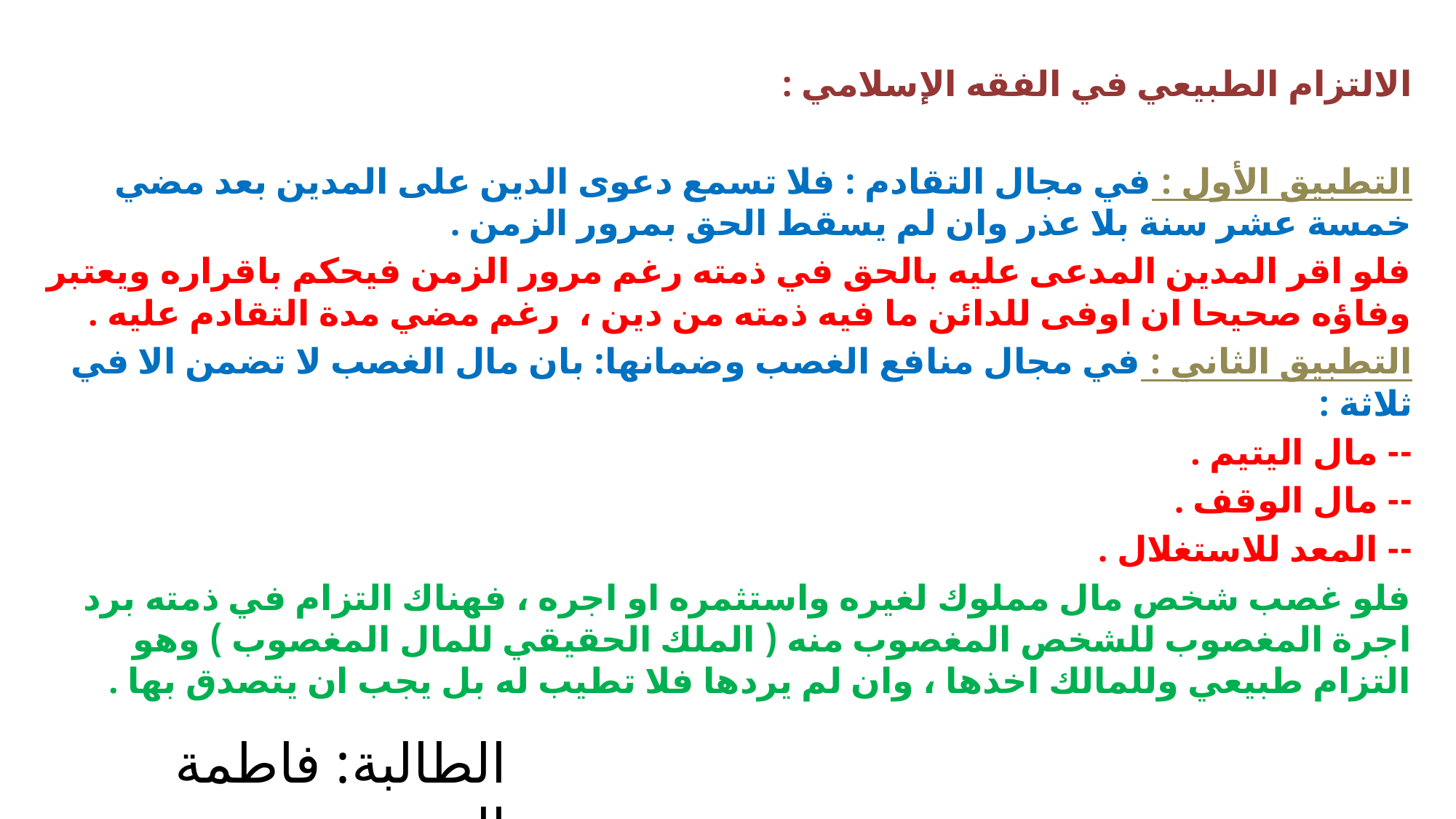

الالتزام الطبيعي في الفقه الإسلامي :

التطبيق الأول : في مجال التقادم : فلا تسمع دعوى الدين على المدين بعد مضي خمسة عشر سنة بلا عذر وان لم يسقط الحق بمرور الزمن .
فلو اقر المدين المدعى عليه بالحق في ذمته رغم مرور الزمن فيحكم باقراره ويعتبر وفاؤه صحيحا ان اوفى للدائن ما فيه ذمته من دين ،  رغم مضي مدة التقادم عليه .
التطبيق الثاني : في مجال منافع الغصب وضمانها: بان مال الغصب لا تضمن الا في ثلاثة :
-- مال اليتيم .
-- مال الوقف .
-- المعد للاستغلال .
فلو غصب شخص مال مملوك لغيره واستثمره او اجره ، فهناك التزام في ذمته برد اجرة المغصوب للشخص المغصوب منه ( الملك الحقيقي للمال المغصوب ) وهو التزام طبيعي وللمالك اخذها ، وان لم يردها فلا تطيب له بل يجب ان يتصدق بها .
الطالبة: فاطمة الوهيبي